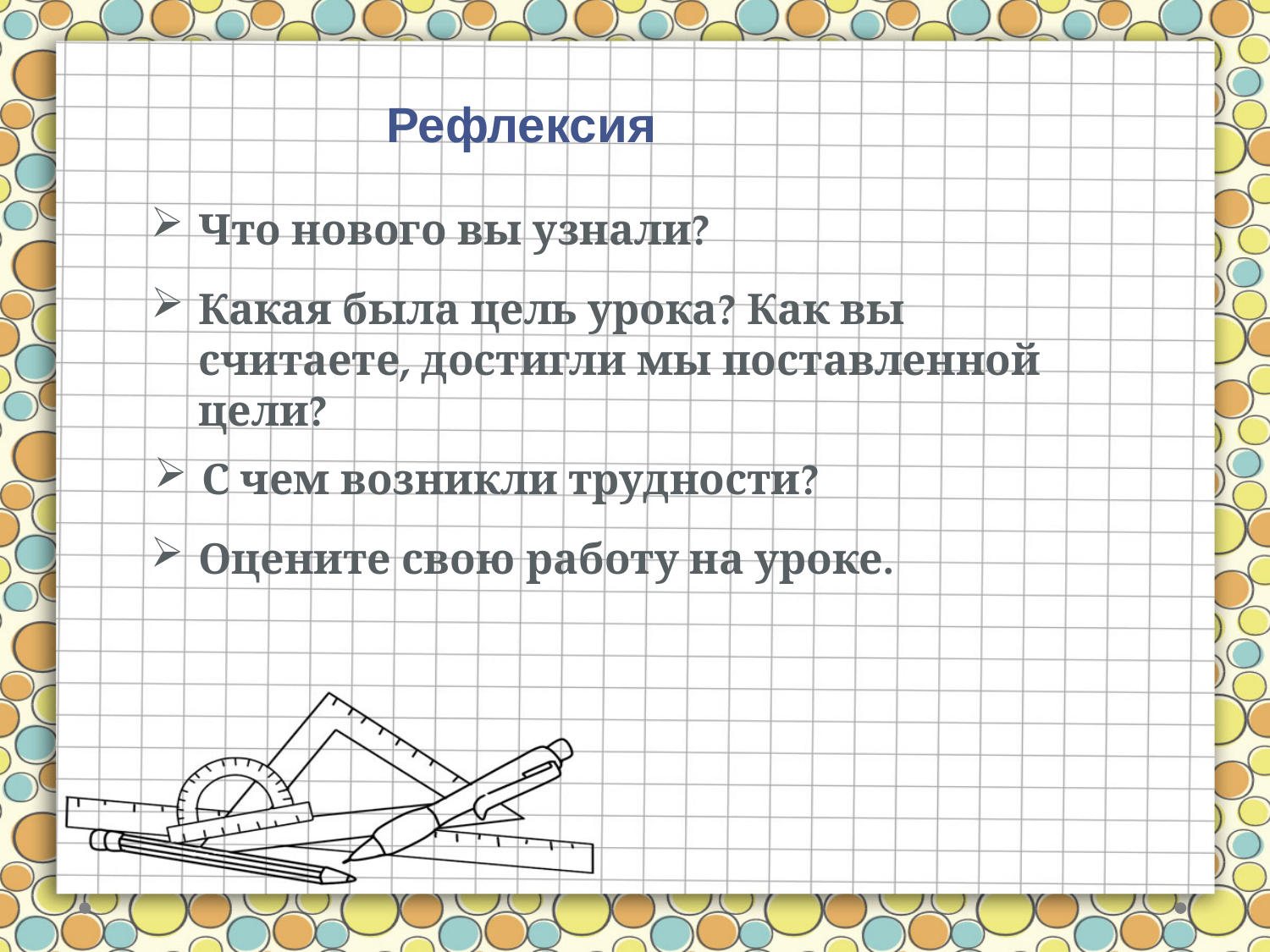

Рефлексия
Что нового вы узнали?
Какая была цель урока? Как вы считаете, достигли мы поставленной цели?
С чем возникли трудности?
Оцените свою работу на уроке.